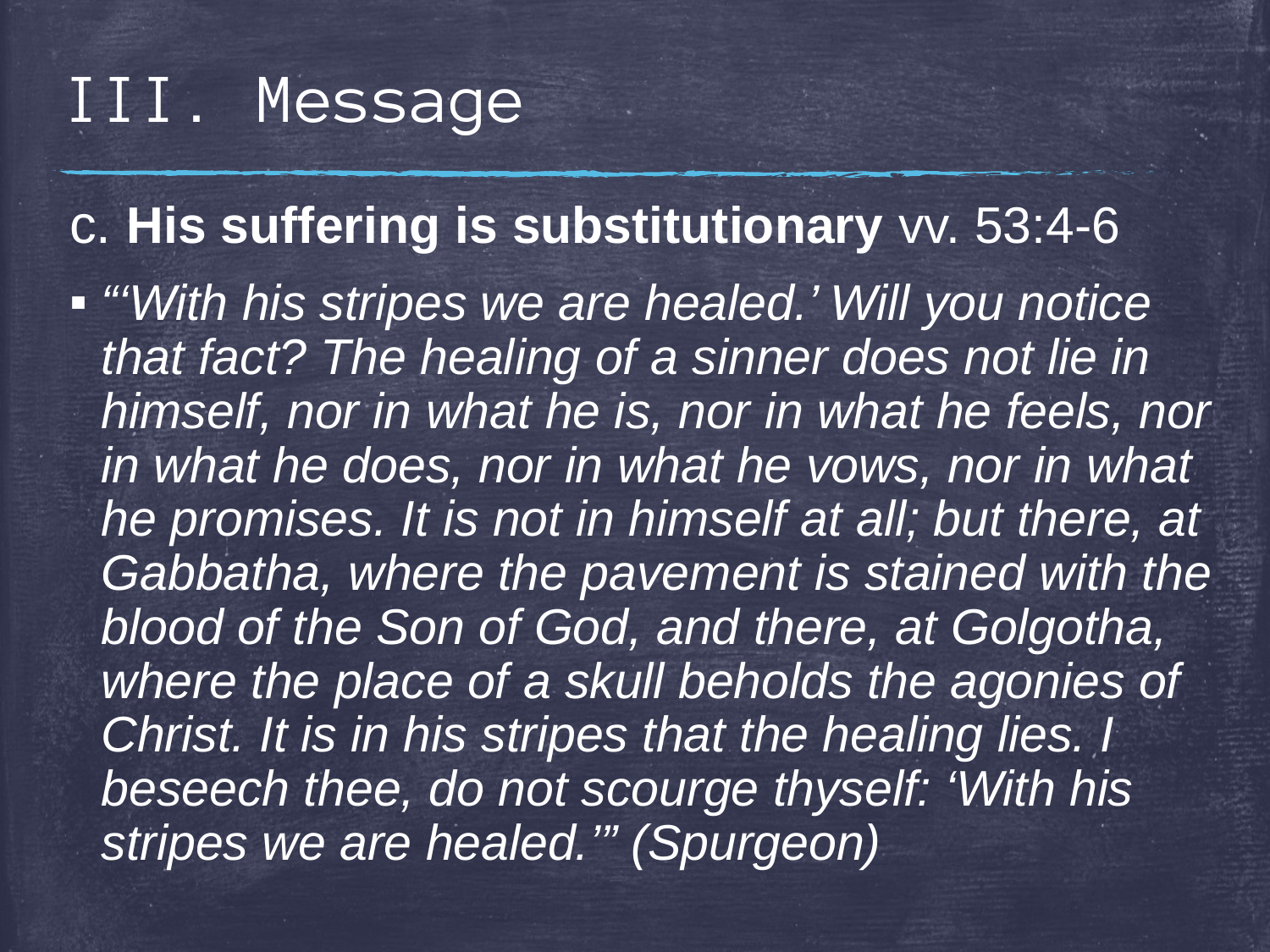

# III. Message
c. His suffering is substitutionary vv. 53:4-6
“‘With his stripes we are healed.’ Will you notice that fact? The healing of a sinner does not lie in himself, nor in what he is, nor in what he feels, nor in what he does, nor in what he vows, nor in what he promises. It is not in himself at all; but there, at Gabbatha, where the pavement is stained with the blood of the Son of God, and there, at Golgotha, where the place of a skull beholds the agonies of Christ. It is in his stripes that the healing lies. I beseech thee, do not scourge thyself: ‘With his stripes we are healed.’” (Spurgeon)